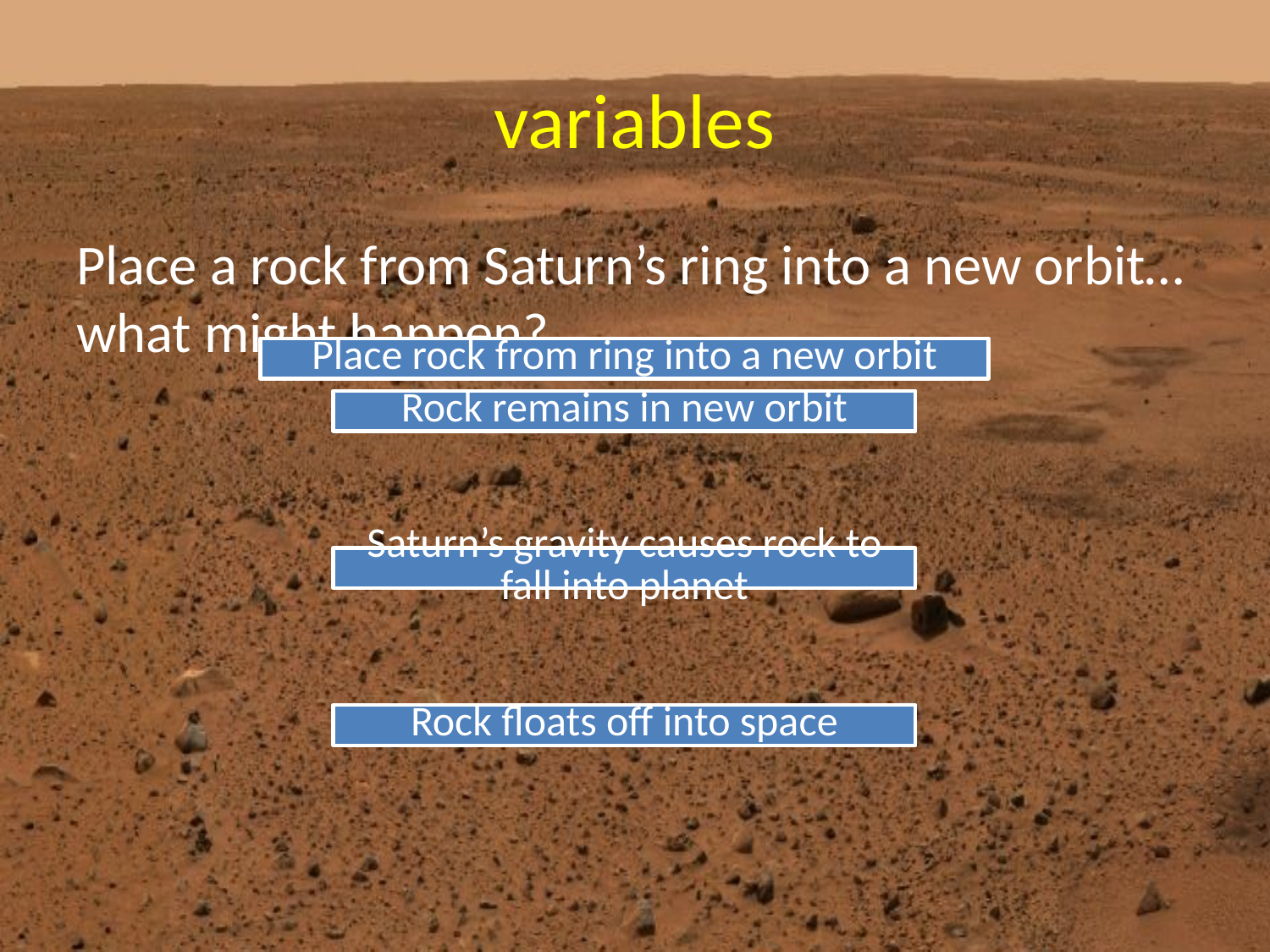

# variables
Place a rock from Saturn’s ring into a new orbit… what might happen?
Rock remains in new orbit
Saturn’s gravity causes rock to fall into planet
Rock floats off into space